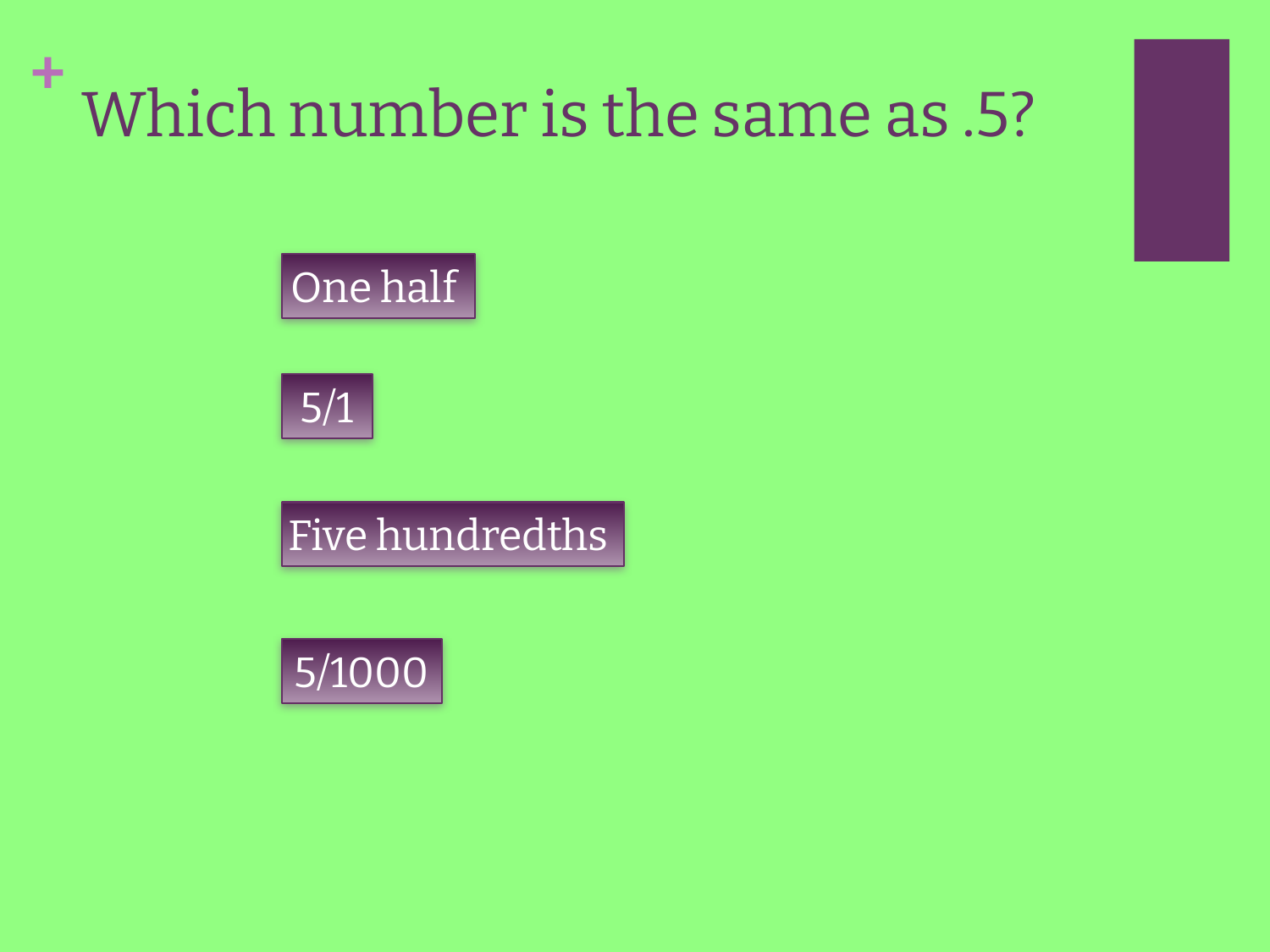

# Which number is the same as .5?

One half

5/1

Five hundredths

5/1000